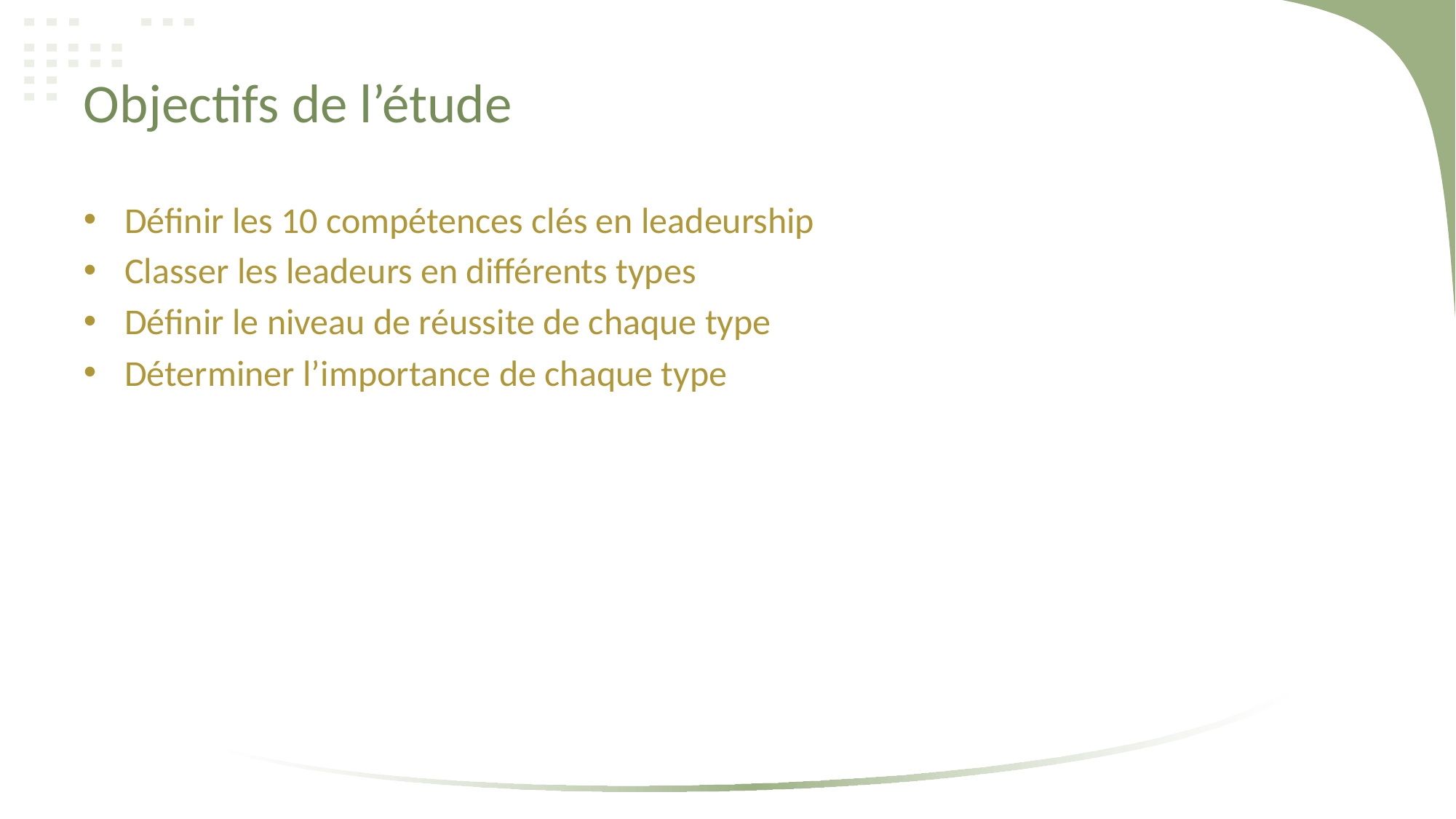

# Objectifs de l’étude
Définir les 10 compétences clés en leadeurship
Classer les leadeurs en différents types
Définir le niveau de réussite de chaque type
Déterminer l’importance de chaque type